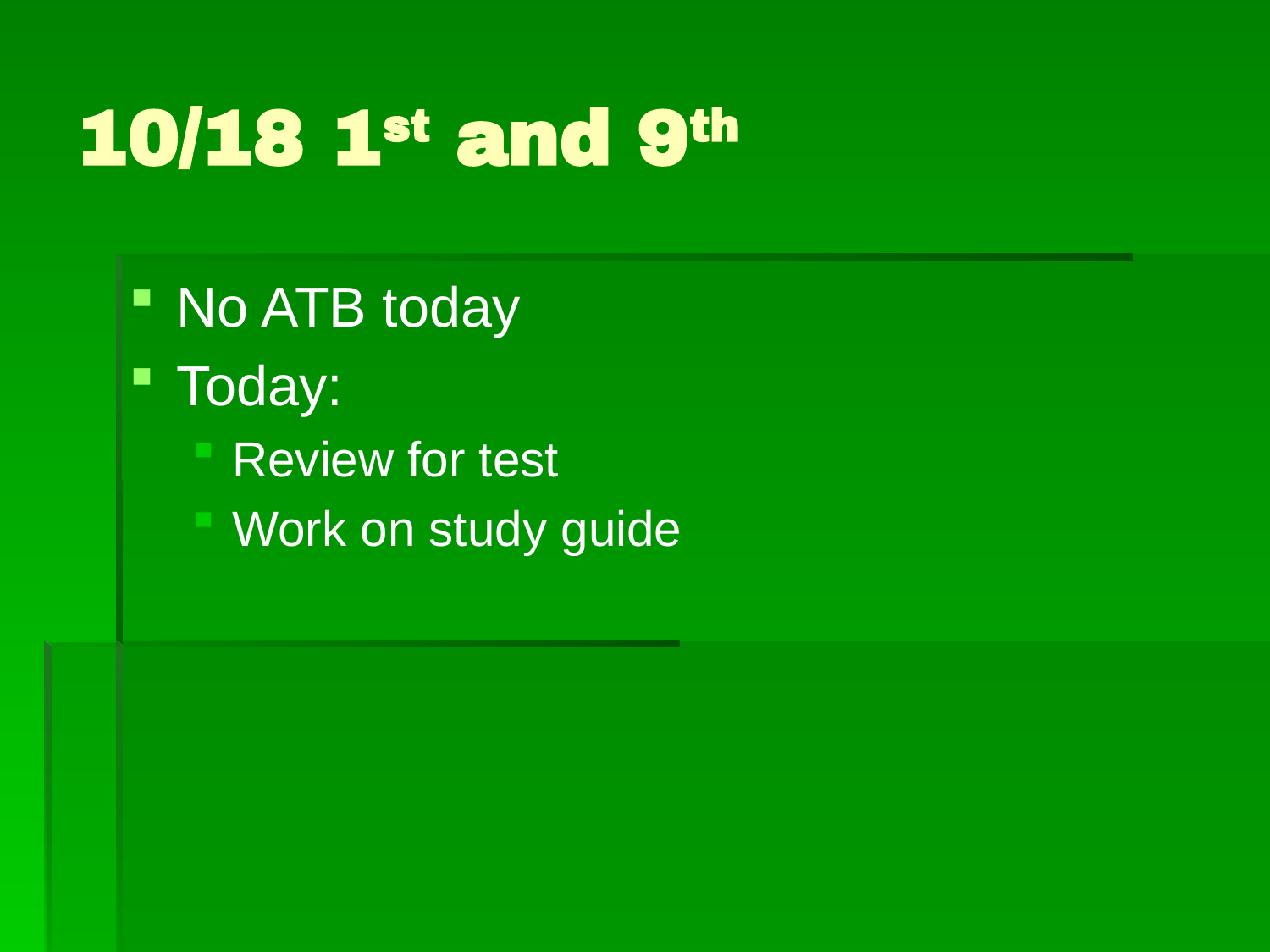

# 10/18 1st and 9th
No ATB today
Today:
Review for test
Work on study guide